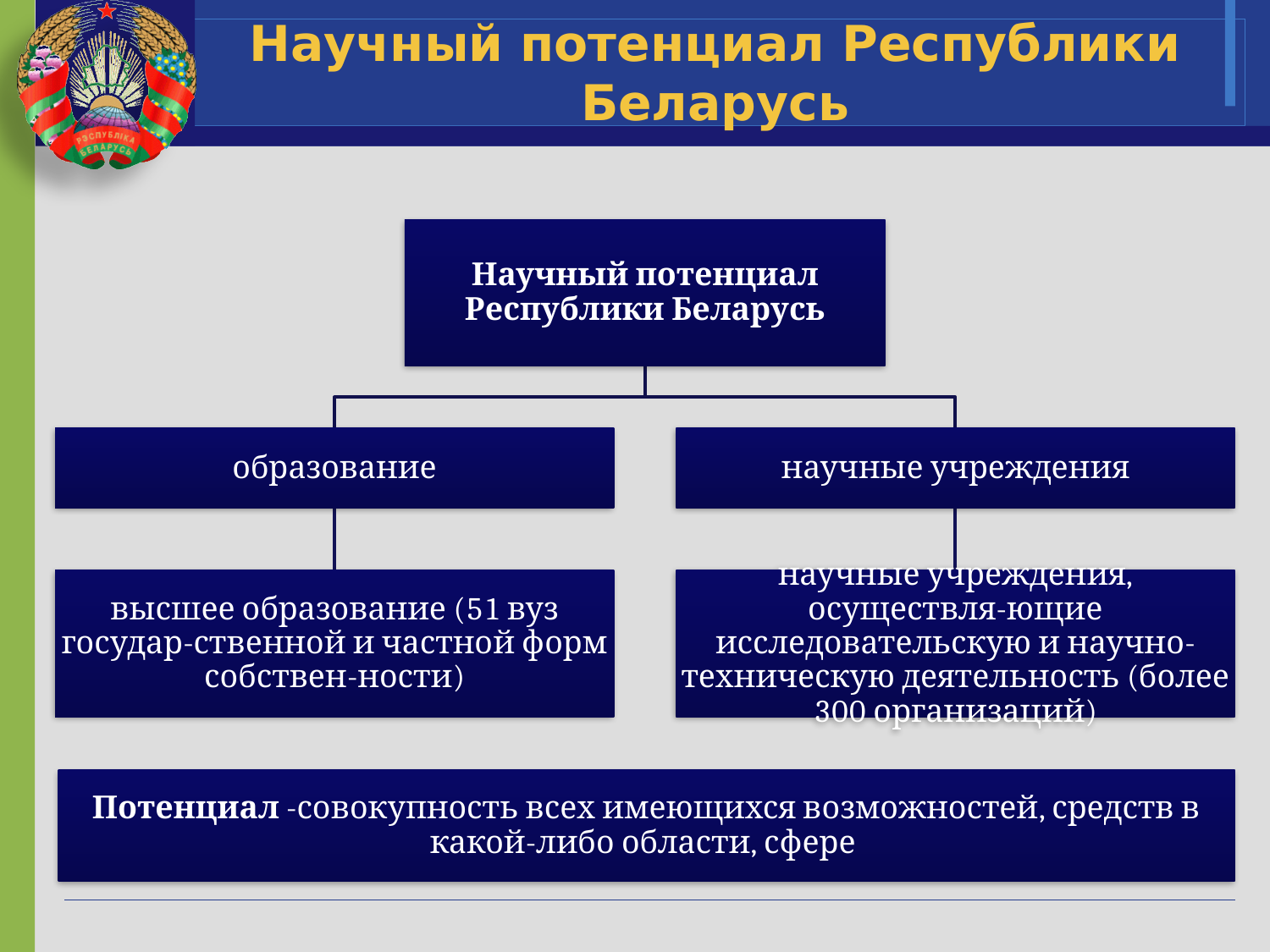

# Научный потенциал Республики Беларусь
Научный потенциал Республики Беларусь
образование
высшее образование (51 вуз государ-ственной и частной форм собствен-ности)
научные учреждения
научные учреждения, осуществля-ющие исследовательскую и научно-техническую деятельность (более 300 организаций)

Потенциал -совокупность всех имеющихся возможностей, средств в какой-либо области, сфере